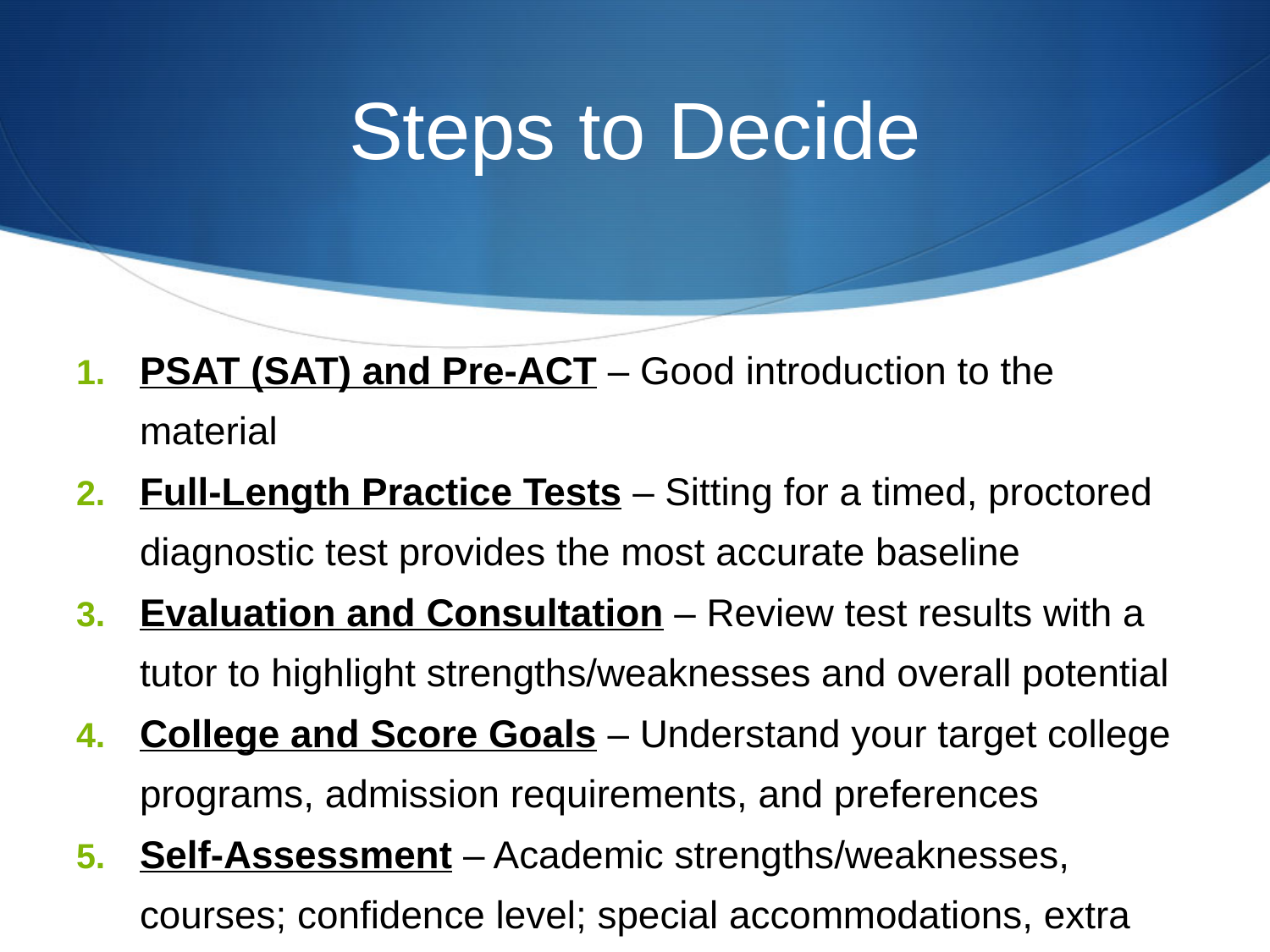

# Steps to Decide
PSAT (SAT) and Pre-ACT – Good introduction to the material
Full-Length Practice Tests – Sitting for a timed, proctored diagnostic test provides the most accurate baseline
Evaluation and Consultation – Review test results with a tutor to highlight strengths/weaknesses and overall potential
College and Score Goals – Understand your target college programs, admission requirements, and preferences
Self-Assessment – Academic strengths/weaknesses, courses; confidence level; special accommodations, extra time